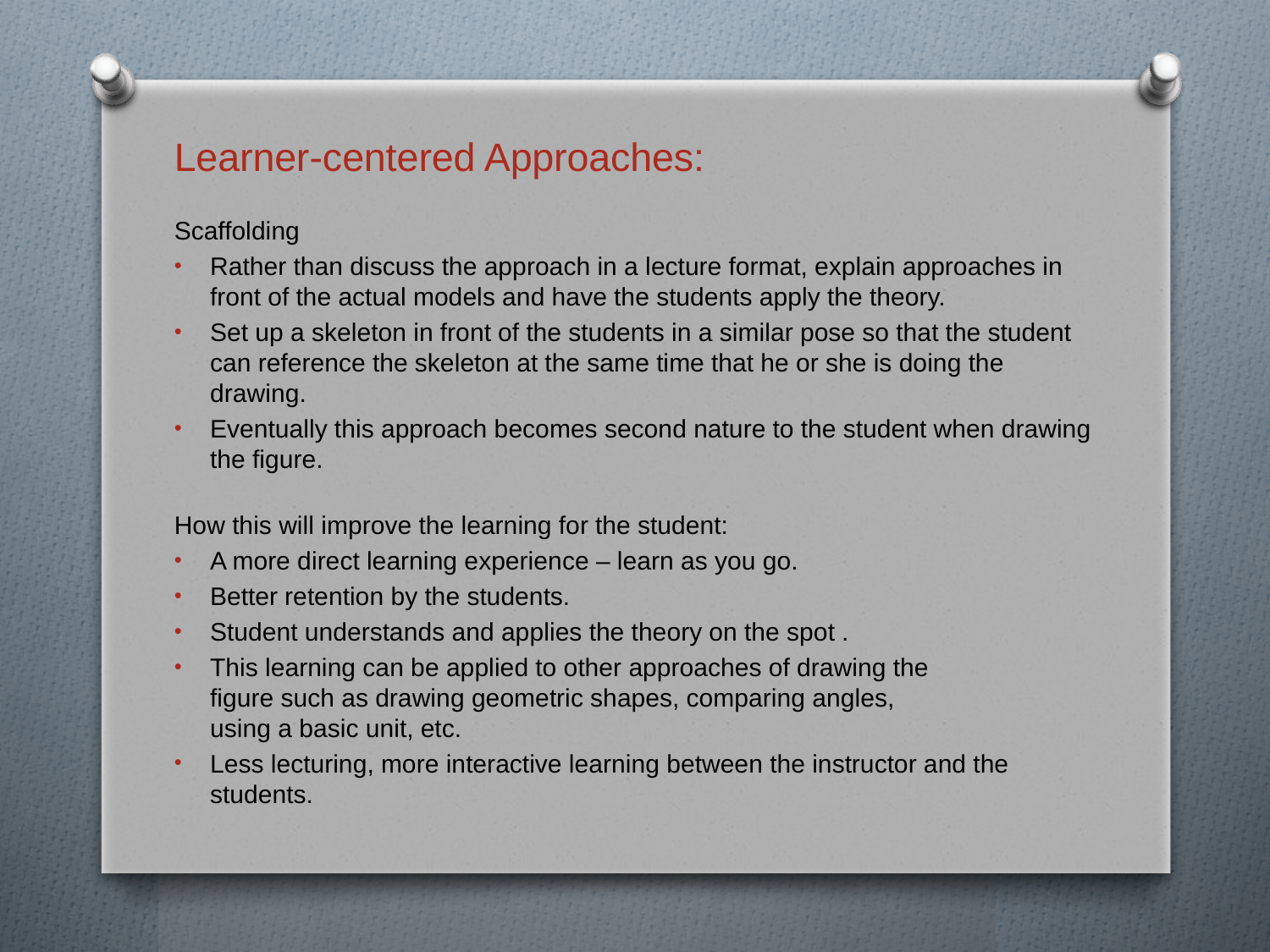

Learner-centered Approaches:
Scaffolding
Rather than discuss the approach in a lecture format, explain approaches in front of the actual models and have the students apply the theory.
Set up a skeleton in front of the students in a similar pose so that the student can reference the skeleton at the same time that he or she is doing the drawing.
Eventually this approach becomes second nature to the student when drawing the figure.
How this will improve the learning for the student:
A more direct learning experience – learn as you go.
Better retention by the students.
Student understands and applies the theory on the spot .
This learning can be applied to other approaches of drawing the
figure such as drawing geometric shapes, comparing angles,
using a basic unit, etc.
Less lecturing, more interactive learning between the instructor and the students.